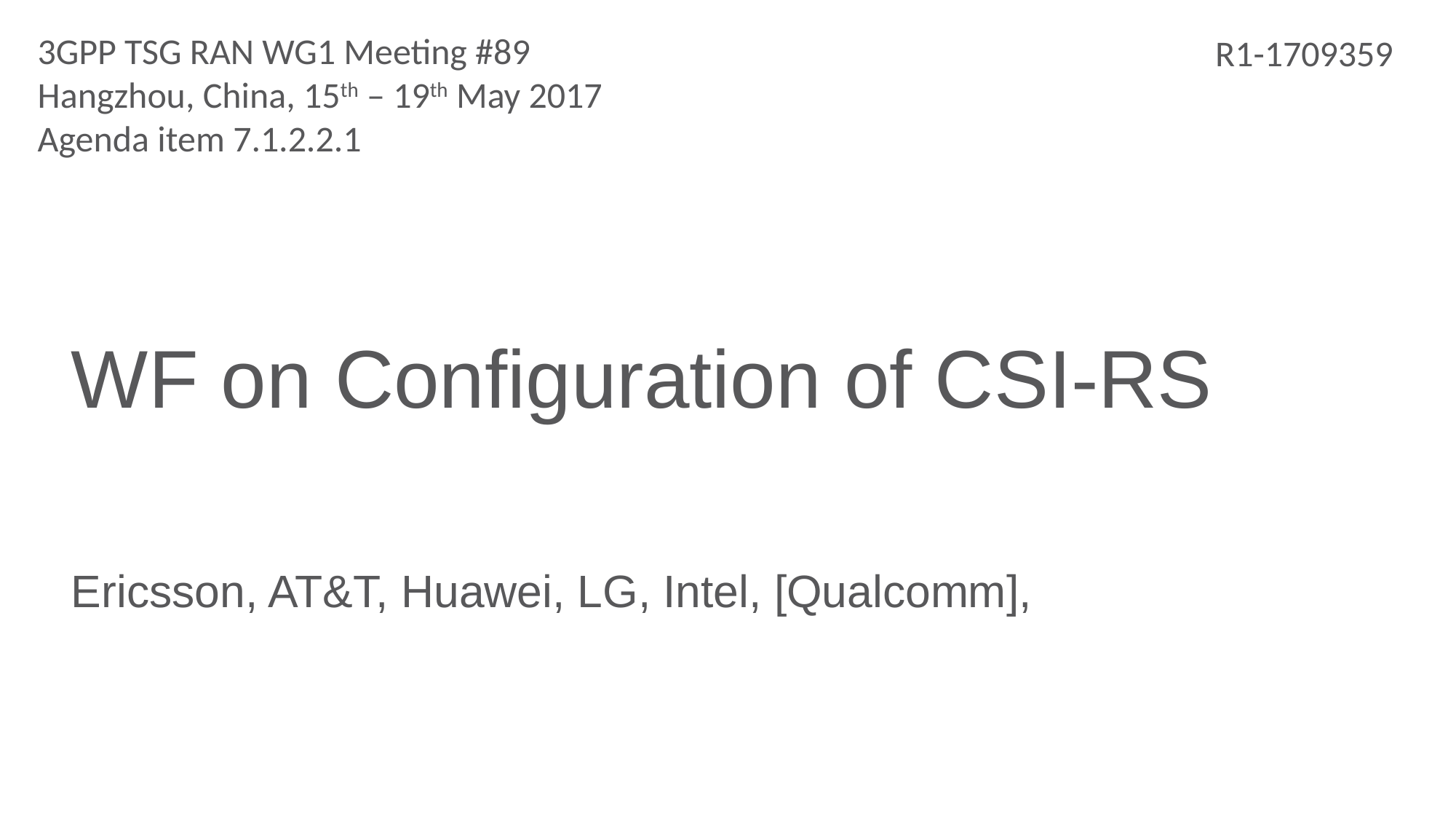

3GPP TSG RAN WG1 Meeting #89
Hangzhou, China, 15th – 19th May 2017
Agenda item 7.1.2.2.1
R1-1709359
# WF on Configuration of CSI-RS
Ericsson, AT&T, Huawei, LG, Intel, [Qualcomm],